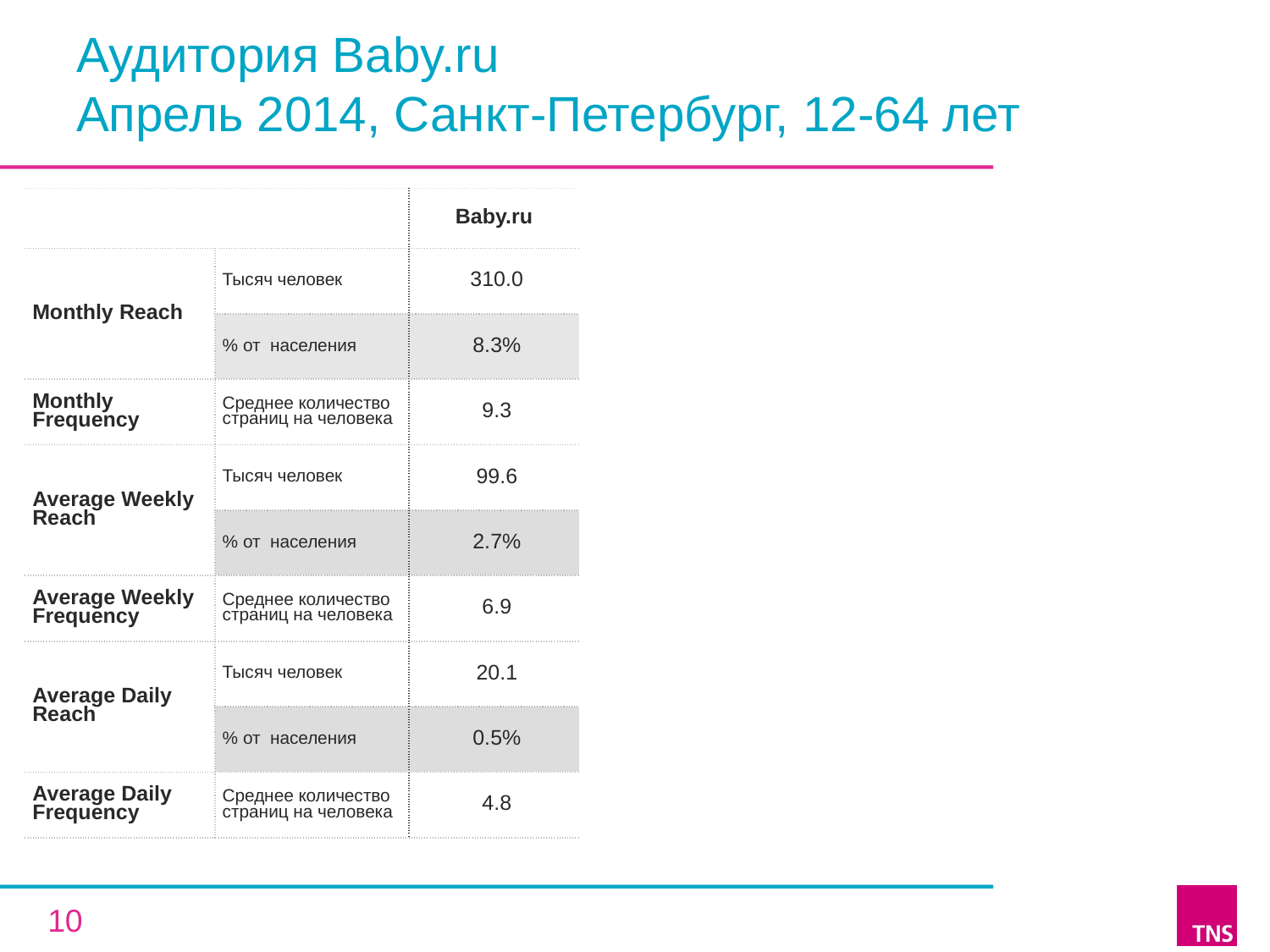

# Аудитория Baby.ru Апрель 2014, Санкт-Петербург, 12-64 лет
|  |  | Baby.ru |
| --- | --- | --- |
| Monthly Reach | Тысяч человек | 310.0 |
|  | % от населения | 8.3% |
| Monthly Frequency | Среднее количество страниц на человека | 9.3 |
| Average Weekly Reach | Тысяч человек | 99.6 |
|  | % от населения | 2.7% |
| Average Weekly Frequency | Среднее количество страниц на человека | 6.9 |
| Average Daily Reach | Тысяч человек | 20.1 |
|  | % от населения | 0.5% |
| Average Daily Frequency | Среднее количество страниц на человека | 4.8 |

10